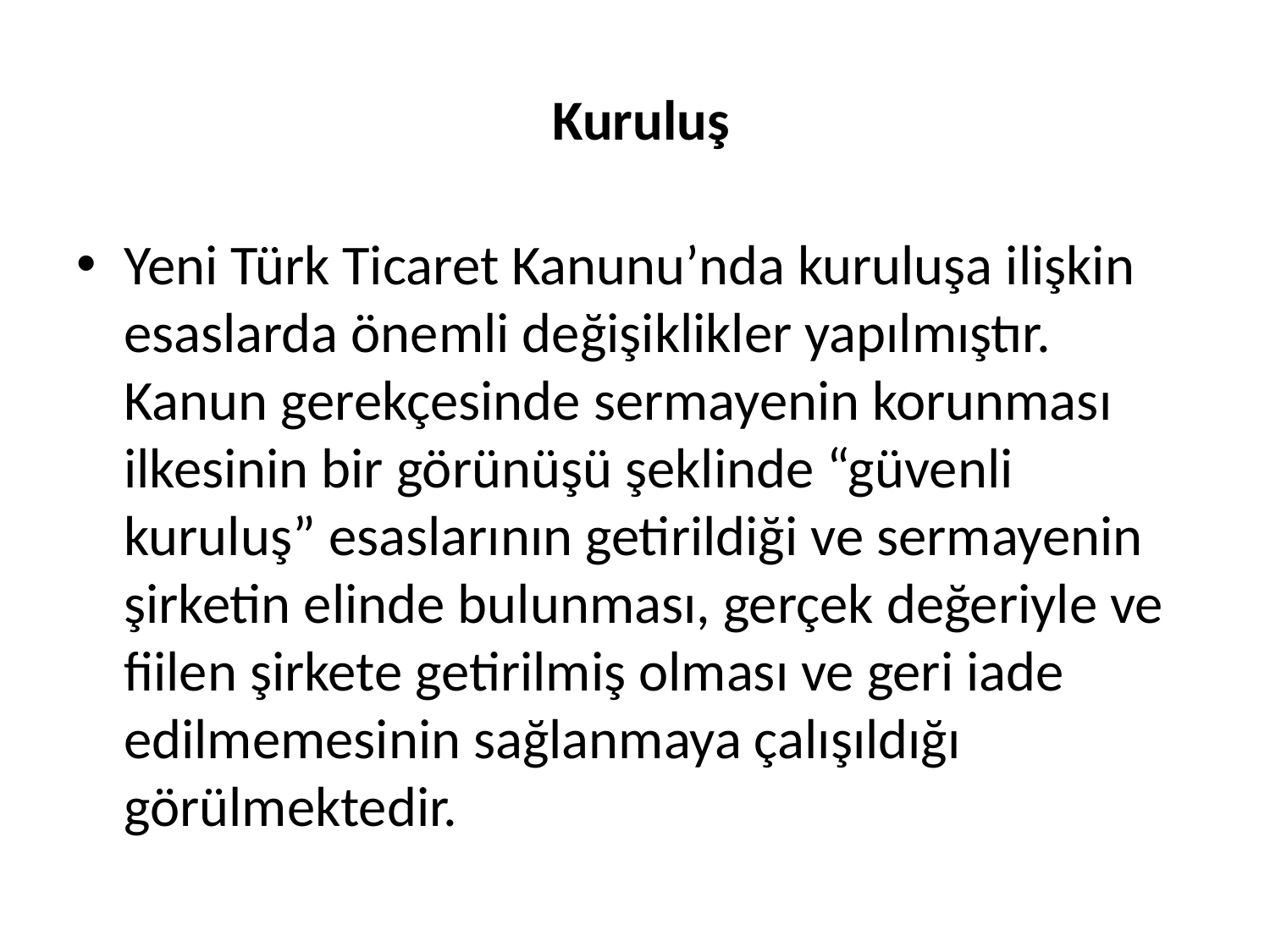

# Kuruluş
Yeni Türk Ticaret Kanunu’nda kuruluşa ilişkin esaslarda önemli değişiklikler yapılmıştır. Kanun gerekçesinde sermayenin korunması ilkesinin bir görünüşü şeklinde “güvenli kuruluş” esaslarının getirildiği ve sermayenin şirketin elinde bulunması, gerçek değeriyle ve fiilen şirkete getirilmiş olması ve geri iade edilmemesinin sağlanmaya çalışıldığı görülmektedir.